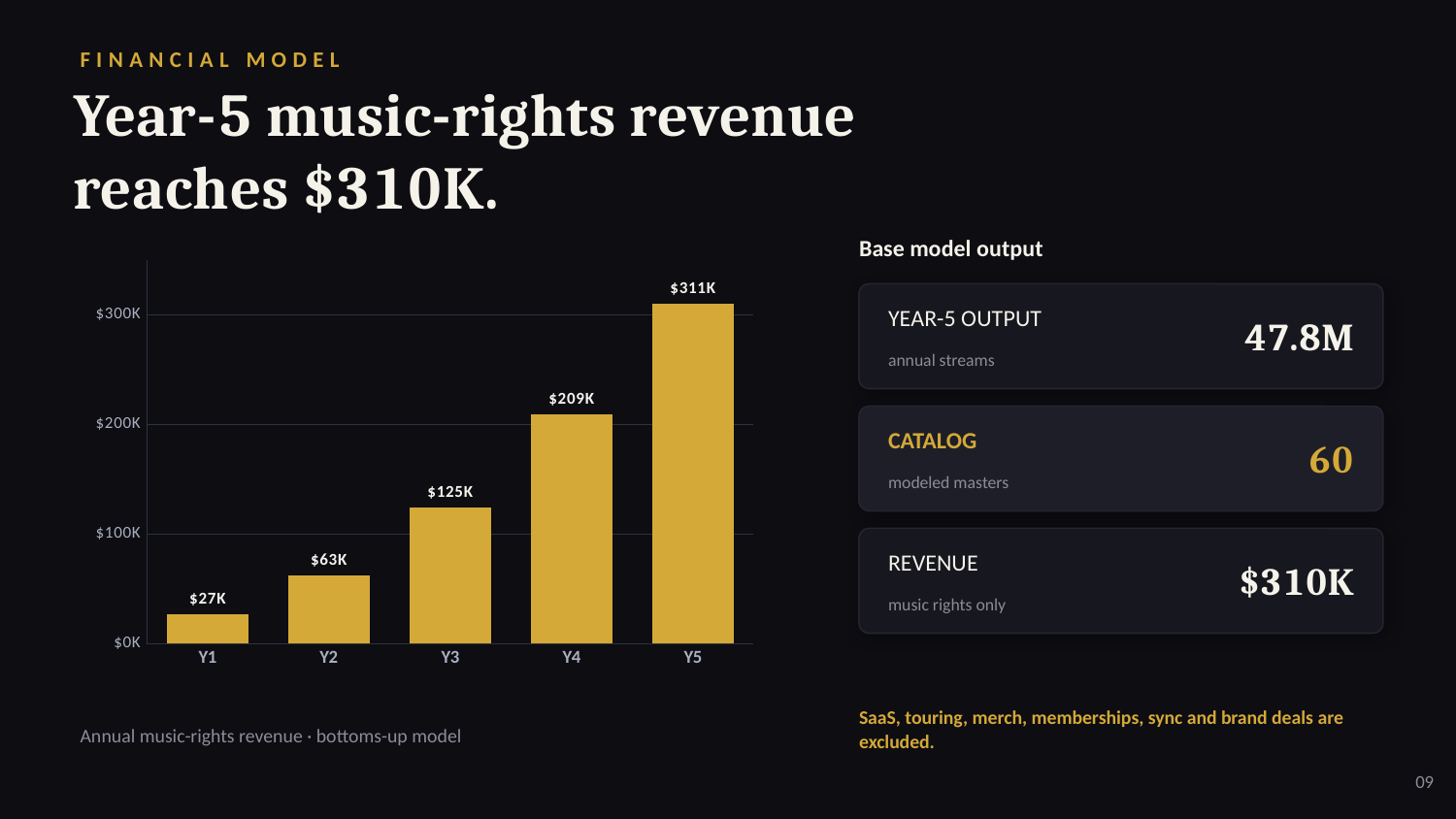

FINANCIAL MODEL
Year-5 music-rights revenue reaches $310K.
Base model output

### Chart

| Category |  |
|---|---|
| Y1 | 26.7 |
| Y2 | 62.5 |
| Y3 | 124.6 |
| Y4 | 209.4 |
| Y5 | 310.5 |
YEAR-5 OUTPUT
47.8M
annual streams

CATALOG
60
modeled masters

REVENUE
$310K
music rights only
SaaS, touring, merch, memberships, sync and brand deals are excluded.
Annual music-rights revenue · bottoms-up model
09